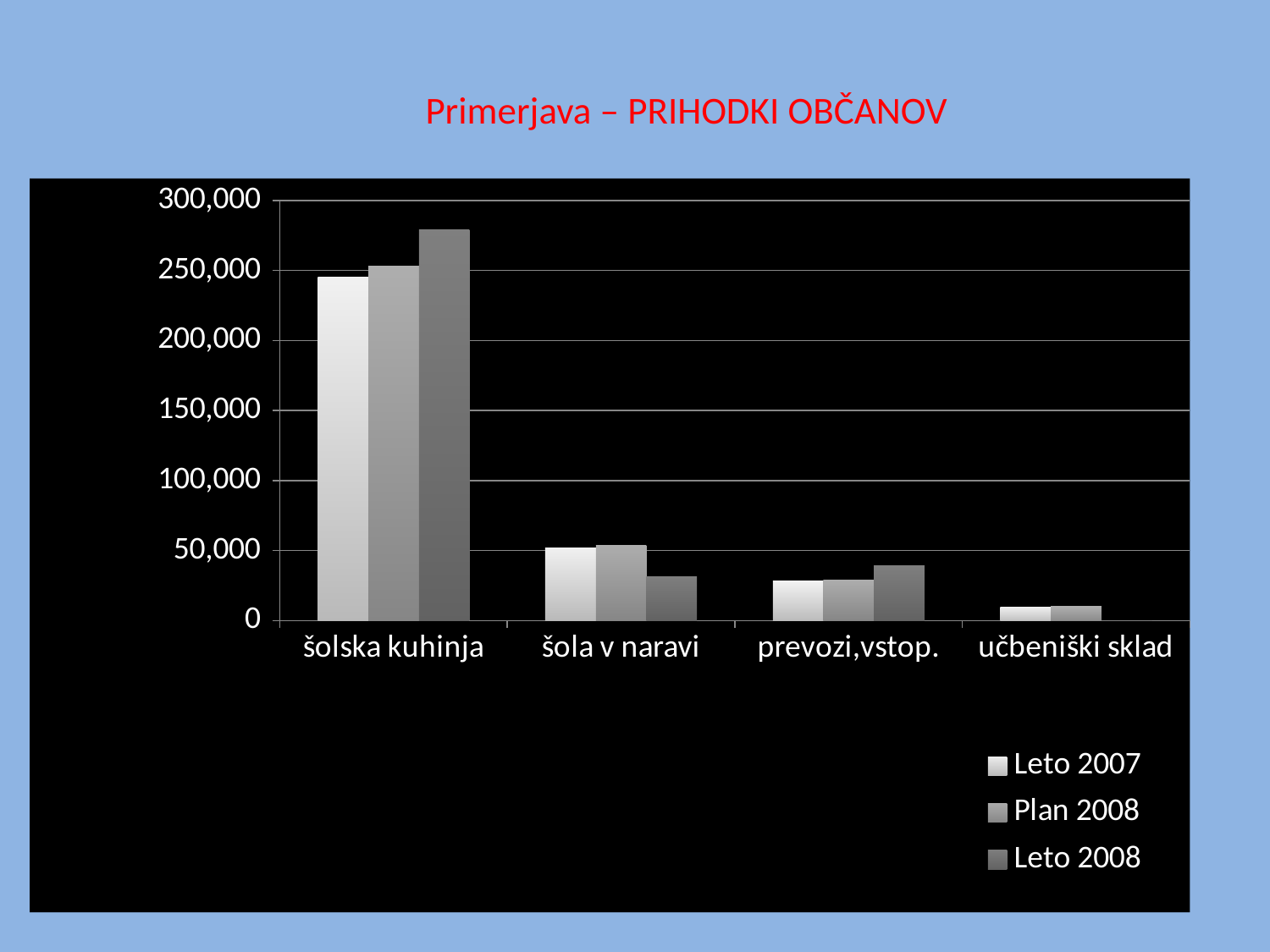

# Primerjava – PRIHODKI OBČANOV

### Chart

| Category | Leto 2007 | Plan 2008 | Leto 2008 |
|---|---|---|---|
| šolska kuhinja | 245516.33 | 253399.75 | 279012.75 |
| šola v naravi | 52159.47 | 53515.62 | 31052.88 |
| prevozi,vstop. | 28228.47 | 28962.41 | 39007.56 |
| učbeniški sklad | 9834.0 | 10089.68 | 25.67 |